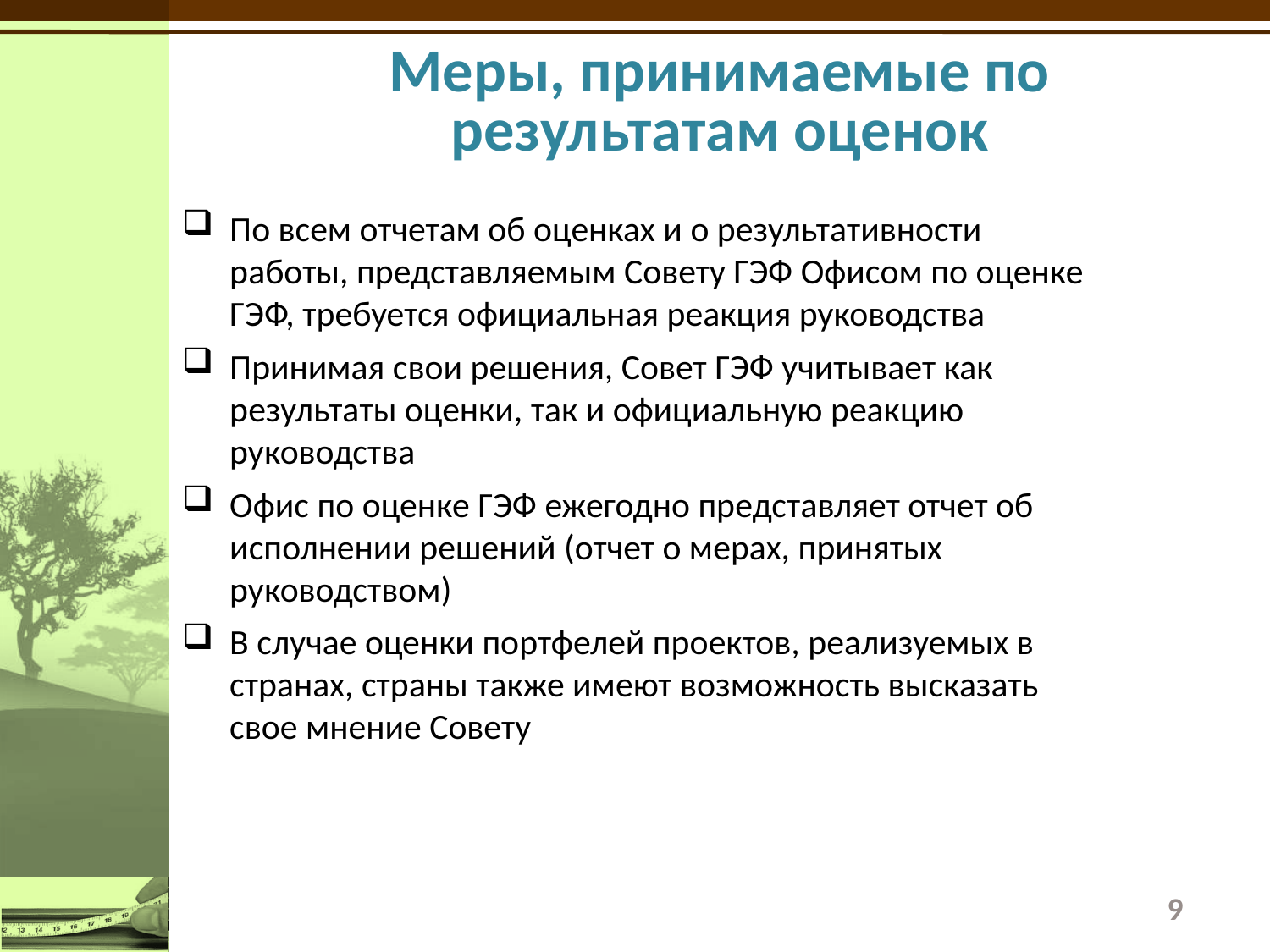

# Меры, принимаемые по результатам оценок
По всем отчетам об оценках и о результативности работы, представляемым Совету ГЭФ Офисом по оценке ГЭФ, требуется официальная реакция руководства
Принимая свои решения, Совет ГЭФ учитывает как результаты оценки, так и официальную реакцию руководства
Офис по оценке ГЭФ ежегодно представляет отчет об исполнении решений (отчет о мерах, принятых руководством)
В случае оценки портфелей проектов, реализуемых в странах, страны также имеют возможность высказать свое мнение Совету
9